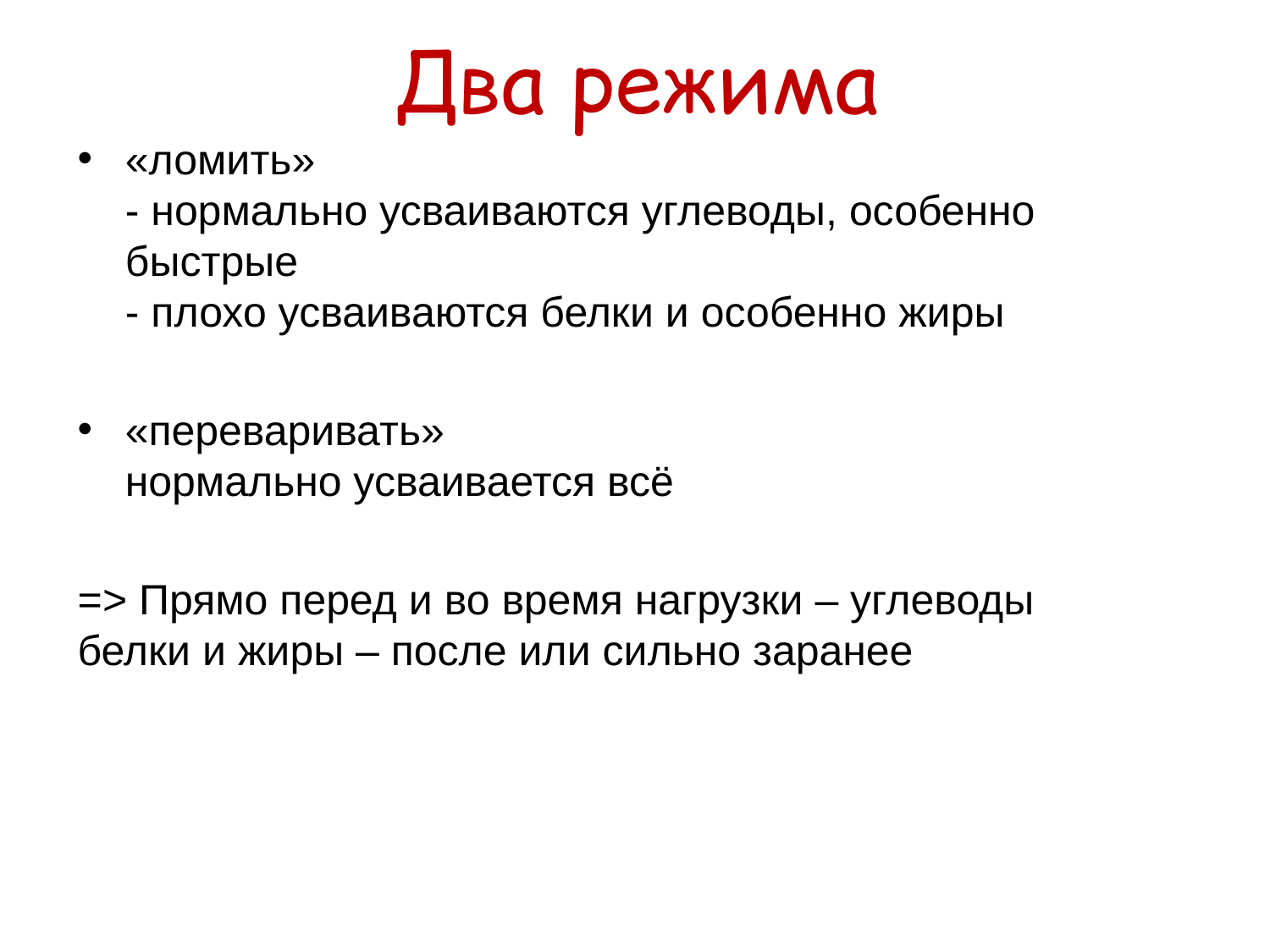

# Два режима
«ломить»
- нормально усваиваются углеводы, особенно быстрые
- плохо усваиваются белки и особенно жиры

«переваривать»
нормально усваивается всё

=> Прямо перед и во время нагрузки – углеводы
белки и жиры – после или сильно заранее